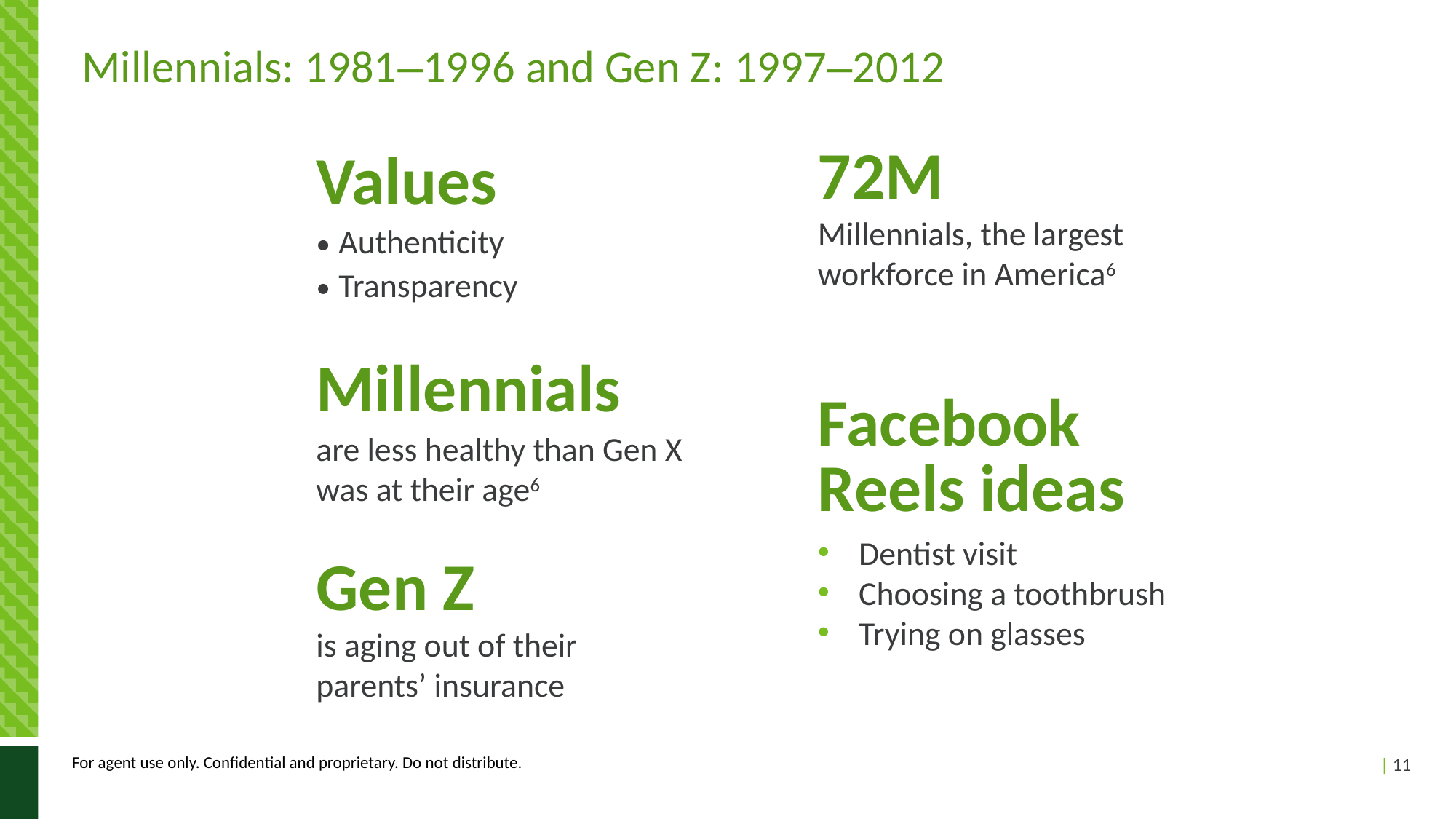

# Millennials: 1981–1996 and Gen Z: 1997–2012
72M
Millennials, the largest workforce in America6
Values
• Authenticity
• Transparency
Millennials
are less healthy than Gen X was at their age6
Facebook
Reels ideas
Dentist visit
Choosing a toothbrush
Trying on glasses
Gen Z
is aging out of their
parents’ insurance
For agent use only. Confidential and proprietary. Do not distribute.
| 11